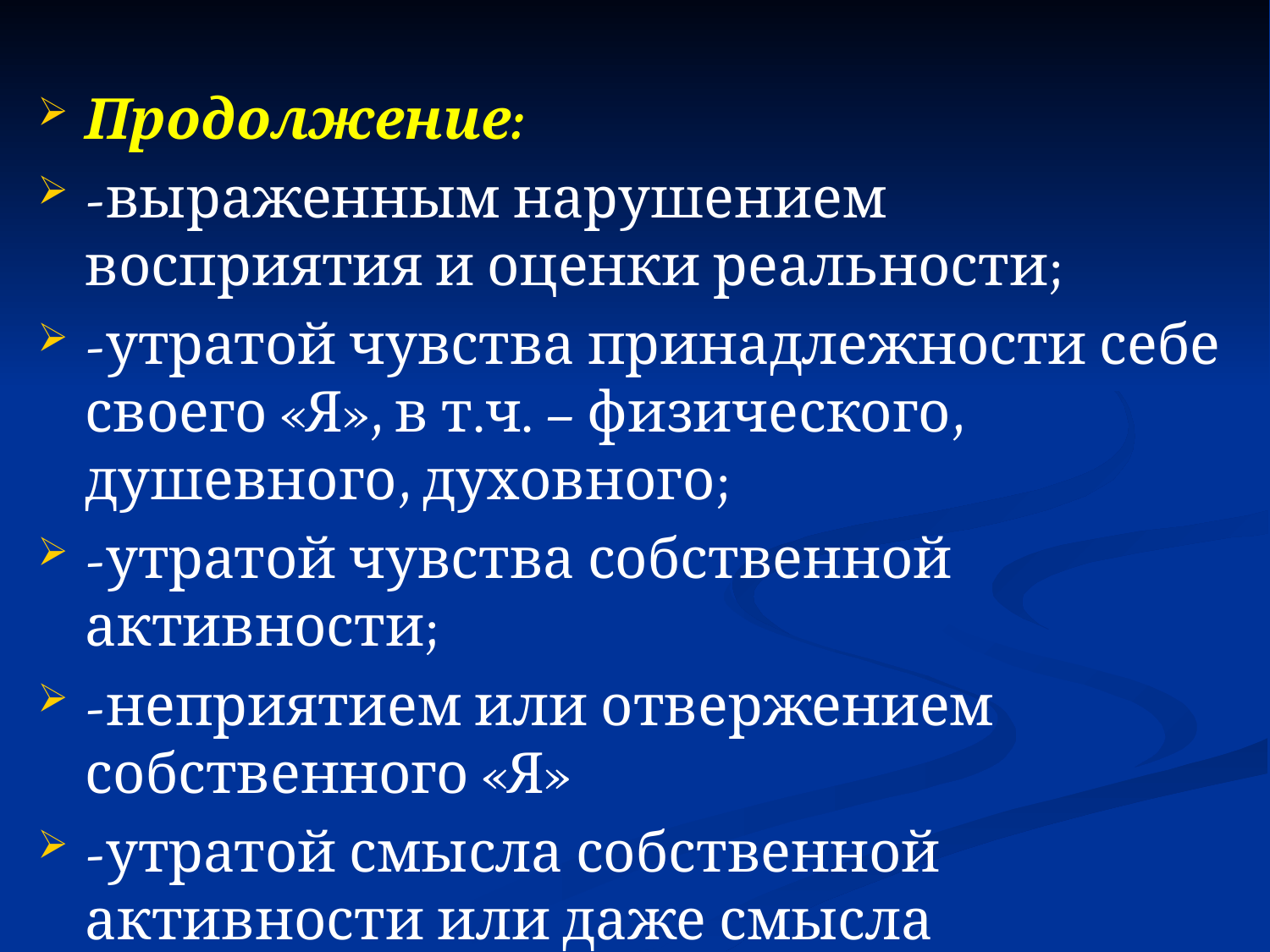

Продолжение:
-выраженным нарушением восприятия и оценки реальности;
-утратой чувства принадлежности себе своего «Я», в т.ч. – физического, душевного, духовного;
-утратой чувства собственной активности;
-неприятием или отвержением собственного «Я»
-утратой смысла собственной активности или даже смысла собственной жизни.